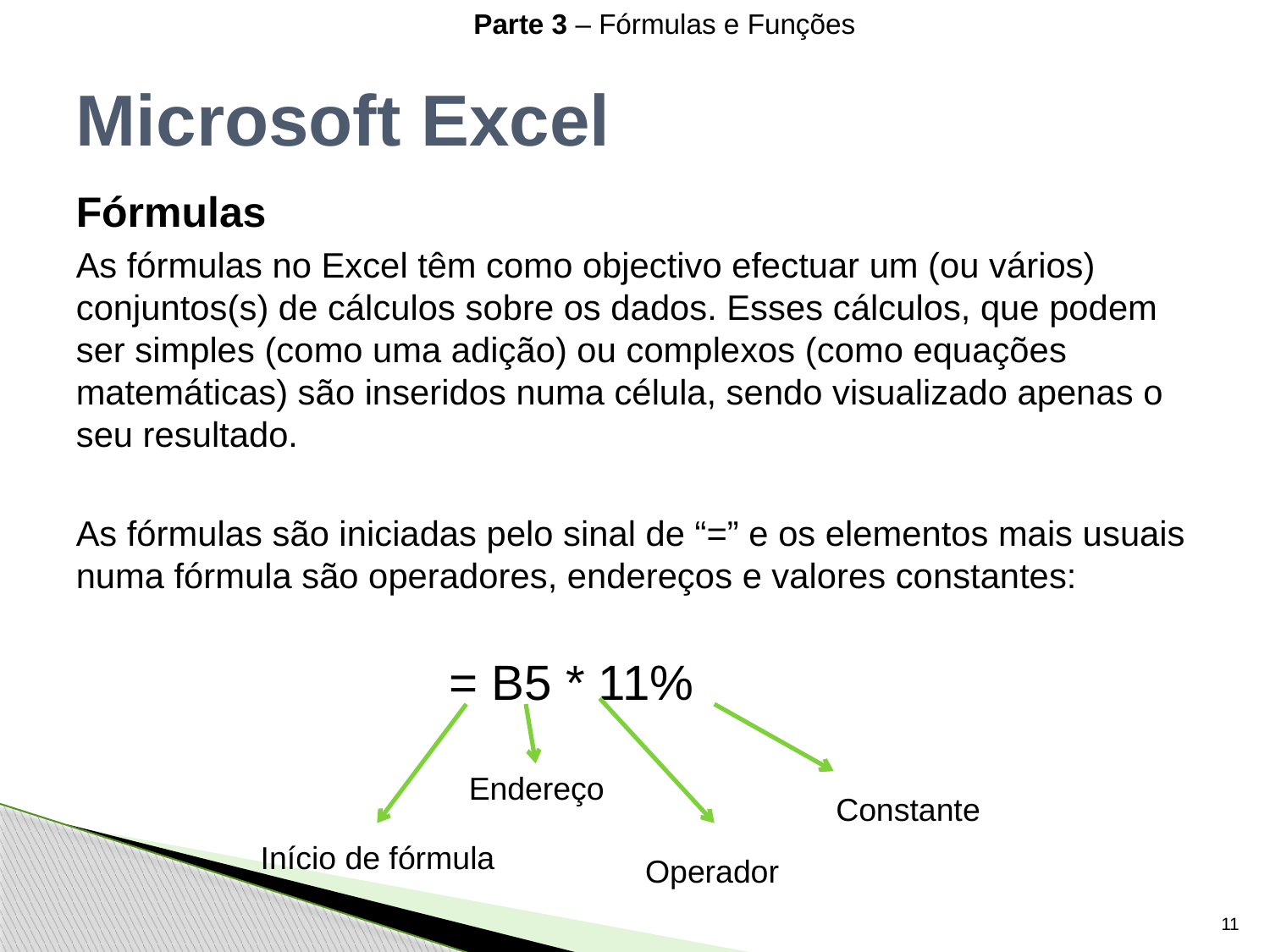

Parte 3 – Fórmulas e Funções
# Microsoft Excel
Fórmulas
As fórmulas no Excel têm como objectivo efectuar um (ou vários) conjuntos(s) de cálculos sobre os dados. Esses cálculos, que podem ser simples (como uma adição) ou complexos (como equações matemáticas) são inseridos numa célula, sendo visualizado apenas o seu resultado.

As fórmulas são iniciadas pelo sinal de “=” e os elementos mais usuais numa fórmula são operadores, endereços e valores constantes:

= B5 * 11%
Endereço
Constante
Início de fórmula
Operador
11